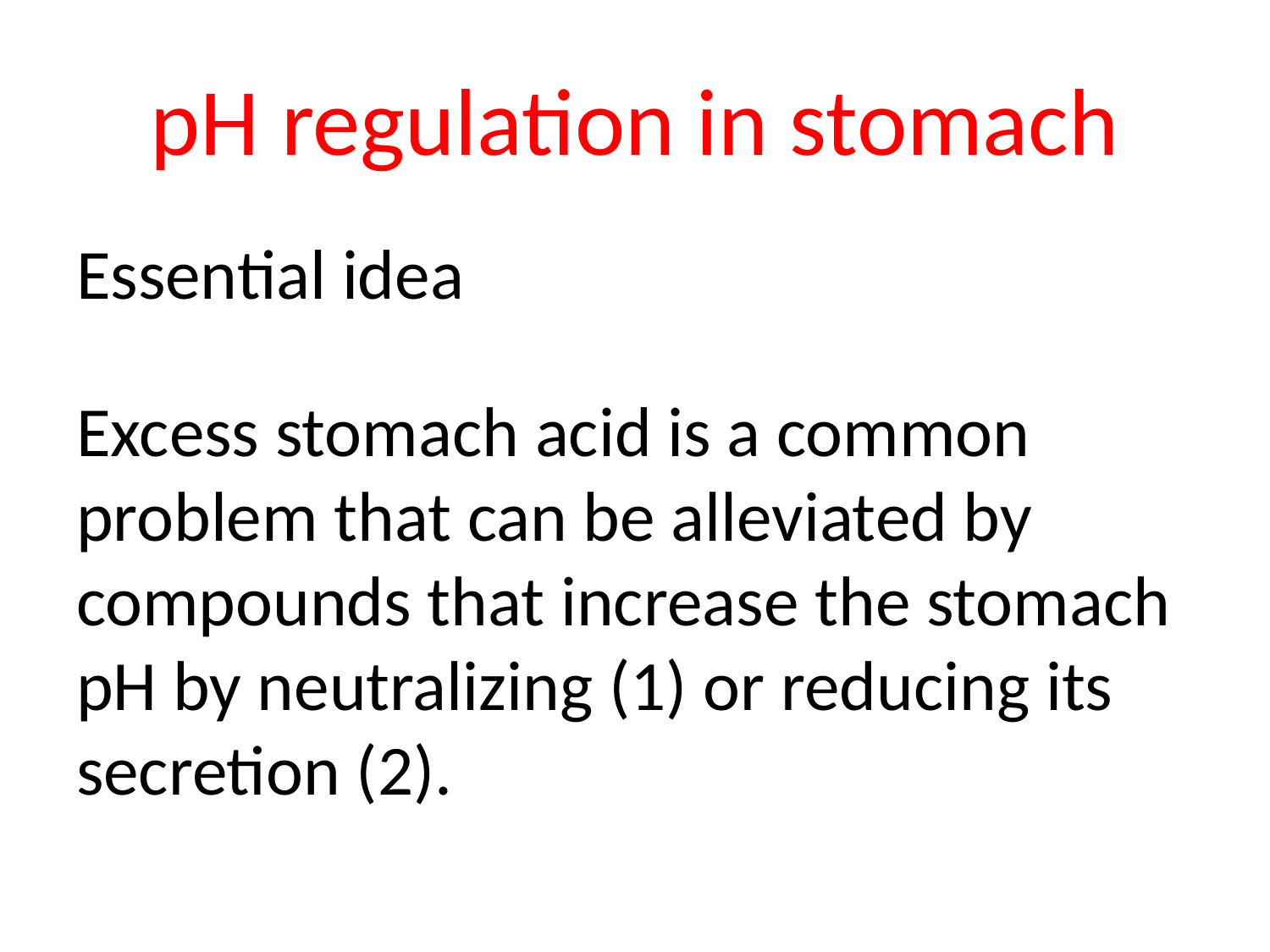

# pH regulation in stomach
Essential idea

Excess stomach acid is a common problem that can be alleviated by compounds that increase the stomach pH by neutralizing (1) or reducing its secretion (2).